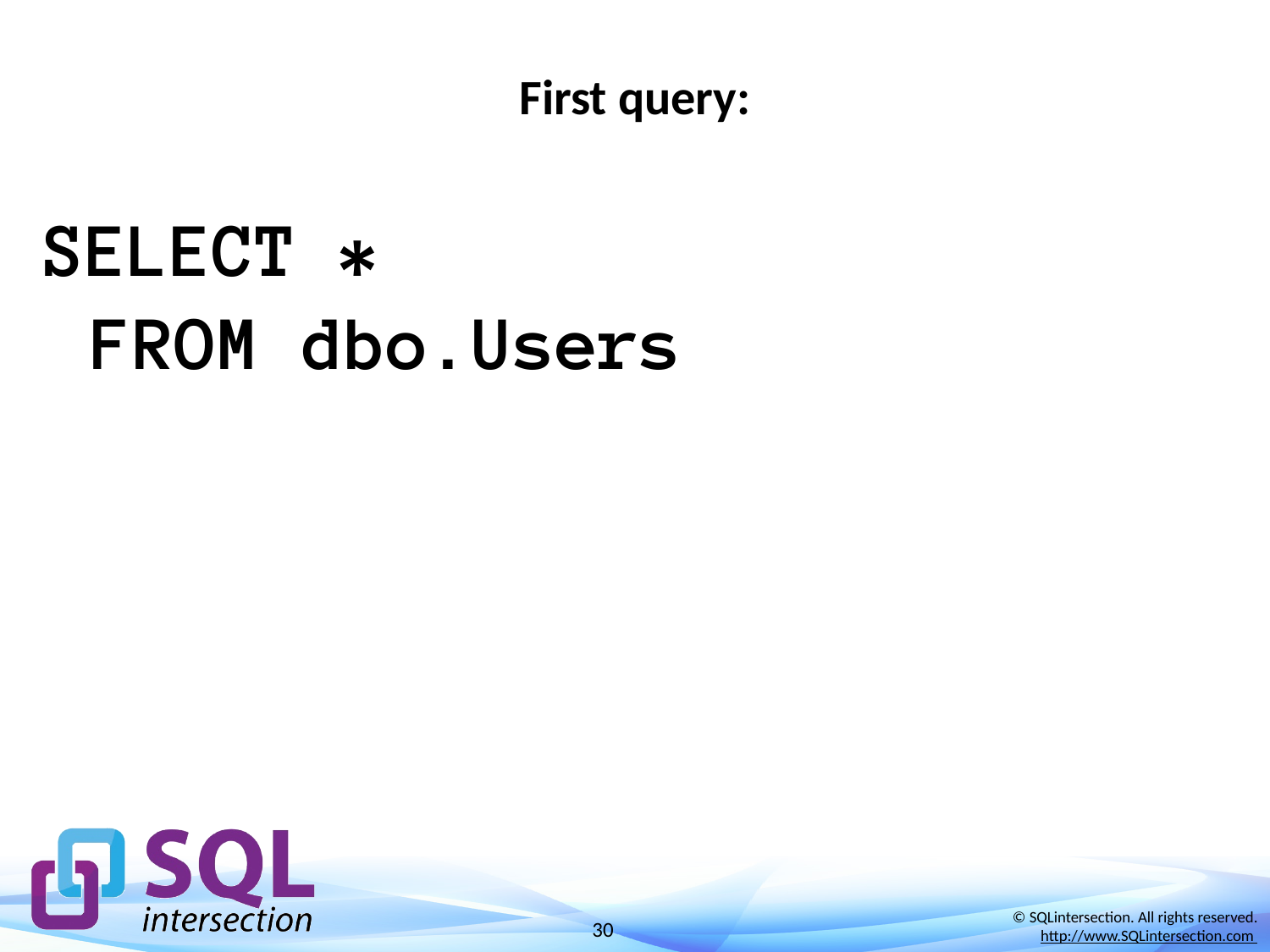

# First query:
SELECT *
FROM dbo.Users